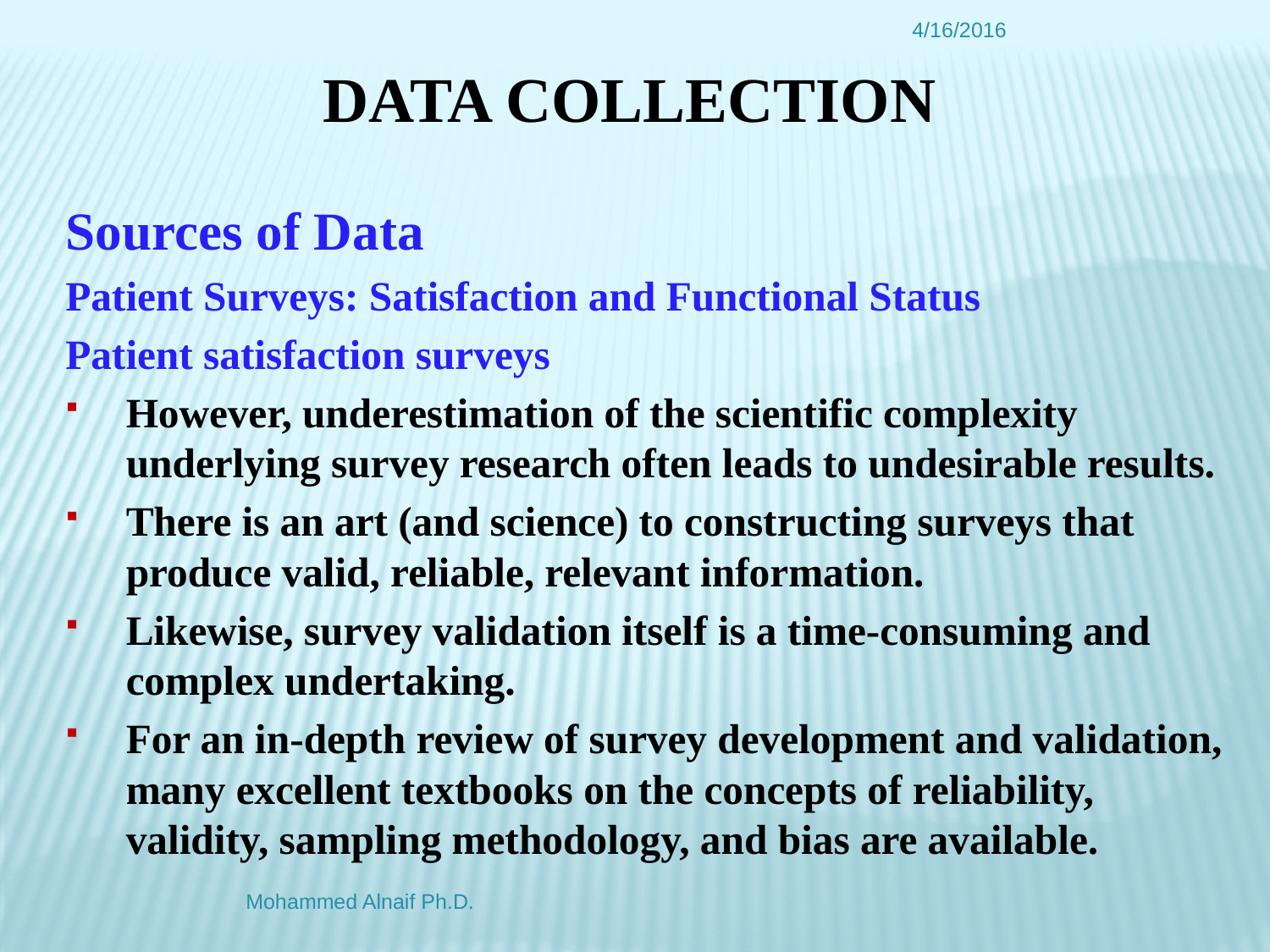

4/16/2016
# Data Collection
Sources of Data
Patient Surveys: Satisfaction and Functional Status
Patient satisfaction surveys
However, underestimation of the scientific complexity underlying survey research often leads to undesirable results.
There is an art (and science) to constructing surveys that produce valid, reliable, relevant information.
Likewise, survey validation itself is a time-consuming and complex undertaking.
For an in-depth review of survey development and validation, many excellent textbooks on the concepts of reliability, validity, sampling methodology, and bias are available.
Mohammed Alnaif Ph.D.
47